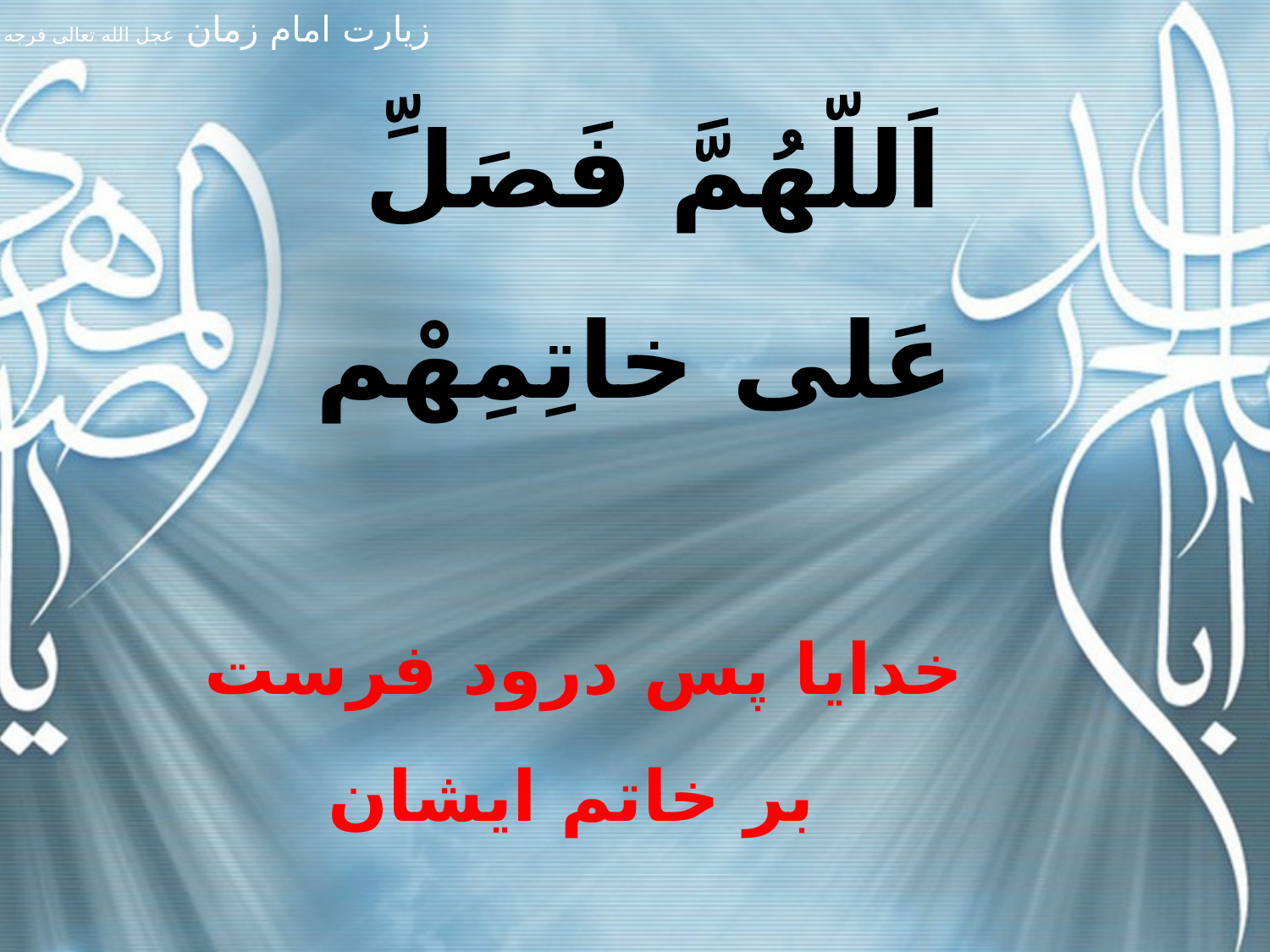

اَللّهُمَّ فَصَلِّ
عَلى خاتِمِهْم
خدايا پس درود فرست
بر خاتم ايشان